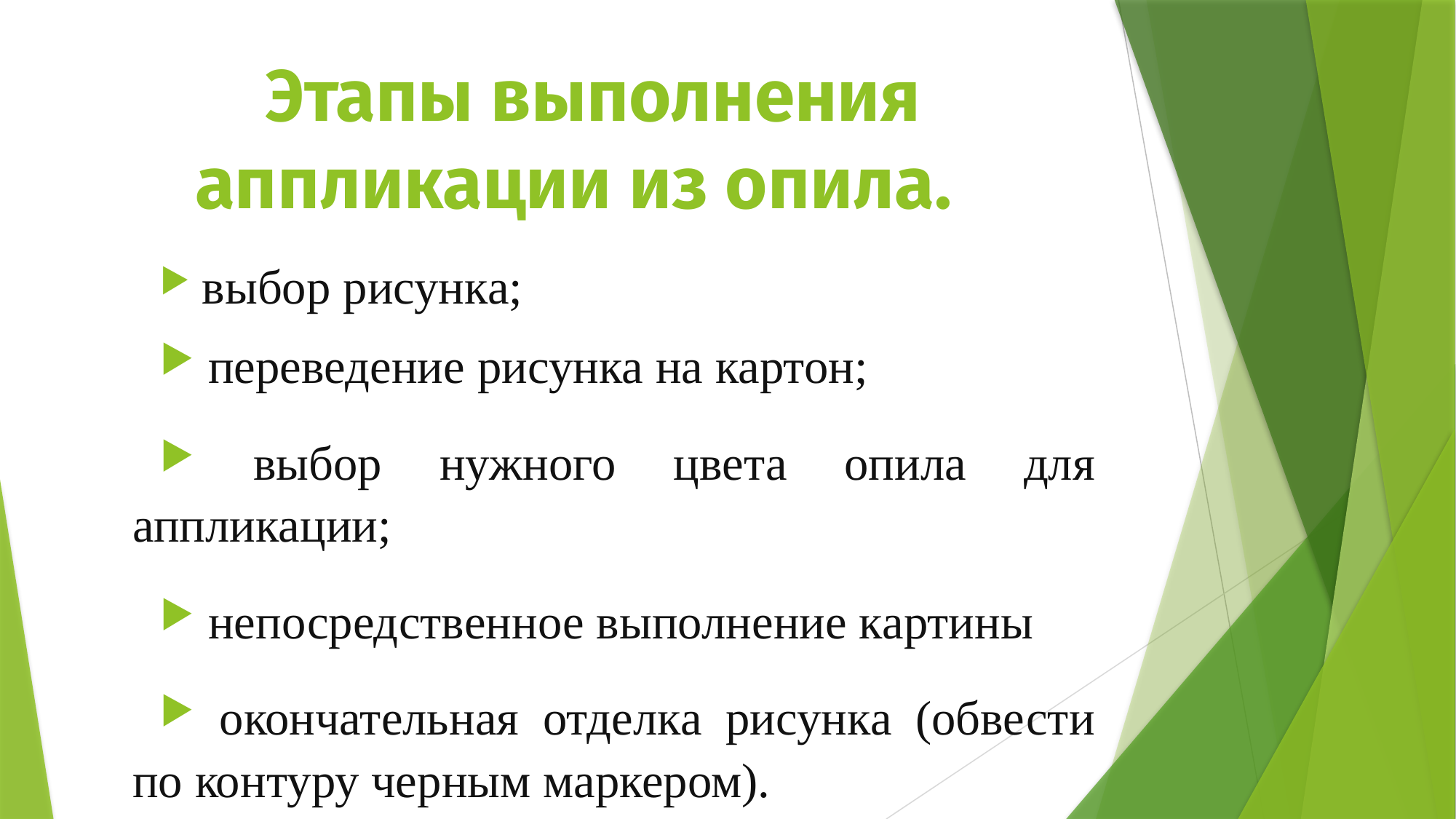

# Этапы выполнения аппликации из опила.
 выбор рисунка;
 переведение рисунка на картон;
 выбор нужного цвета опила для аппликации;
 непосредственное выполнение картины
 окончательная отделка рисунка (обвести по контуру черным маркером).